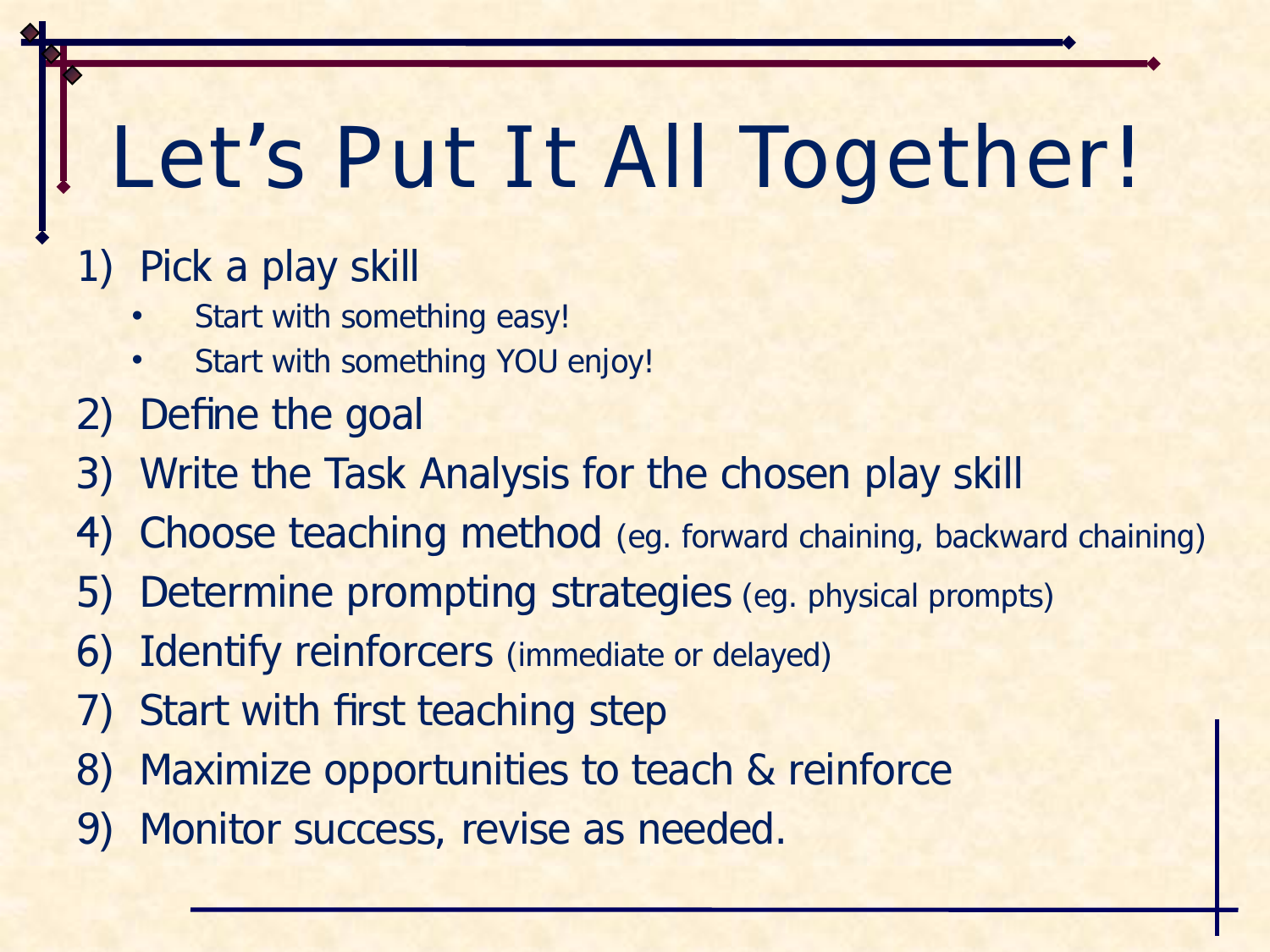

# Let’s Put It All Together!
Pick a play skill
Start with something easy!
Start with something YOU enjoy!
Define the goal
Write the Task Analysis for the chosen play skill
Choose teaching method (eg. forward chaining, backward chaining)
Determine prompting strategies (eg. physical prompts)
Identify reinforcers (immediate or delayed)
Start with first teaching step
Maximize opportunities to teach & reinforce
Monitor success, revise as needed.